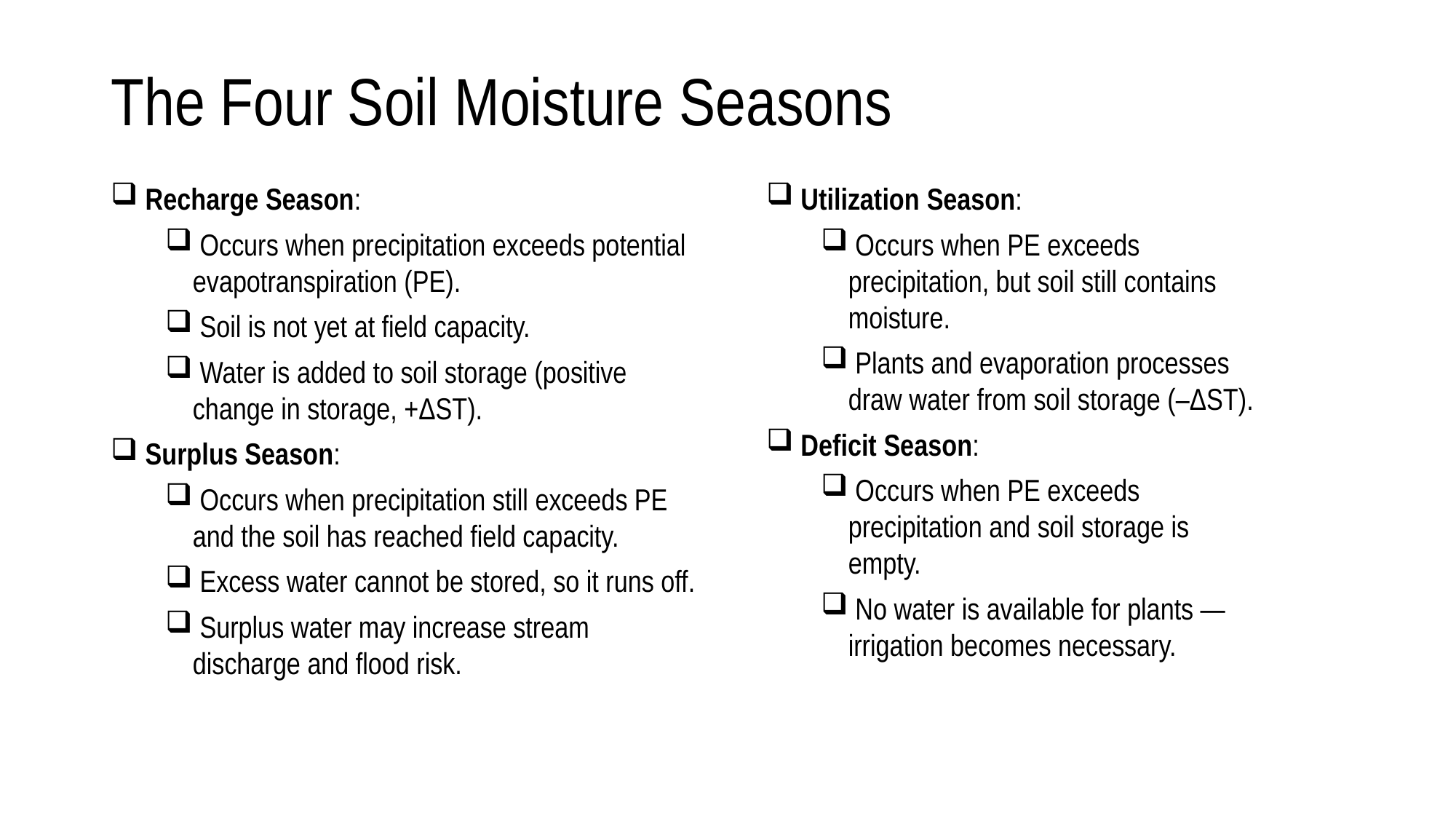

# The Four Soil Moisture Seasons
 Utilization Season:
 Occurs when PE exceeds precipitation, but soil still contains moisture.
 Plants and evaporation processes draw water from soil storage (–ΔST).
 Deficit Season:
 Occurs when PE exceeds precipitation and soil storage is empty.
 No water is available for plants — irrigation becomes necessary.
 Recharge Season:
 Occurs when precipitation exceeds potential evapotranspiration (PE).
 Soil is not yet at field capacity.
 Water is added to soil storage (positive change in storage, +ΔST).
 Surplus Season:
 Occurs when precipitation still exceeds PE and the soil has reached field capacity.
 Excess water cannot be stored, so it runs off.
 Surplus water may increase stream discharge and flood risk.